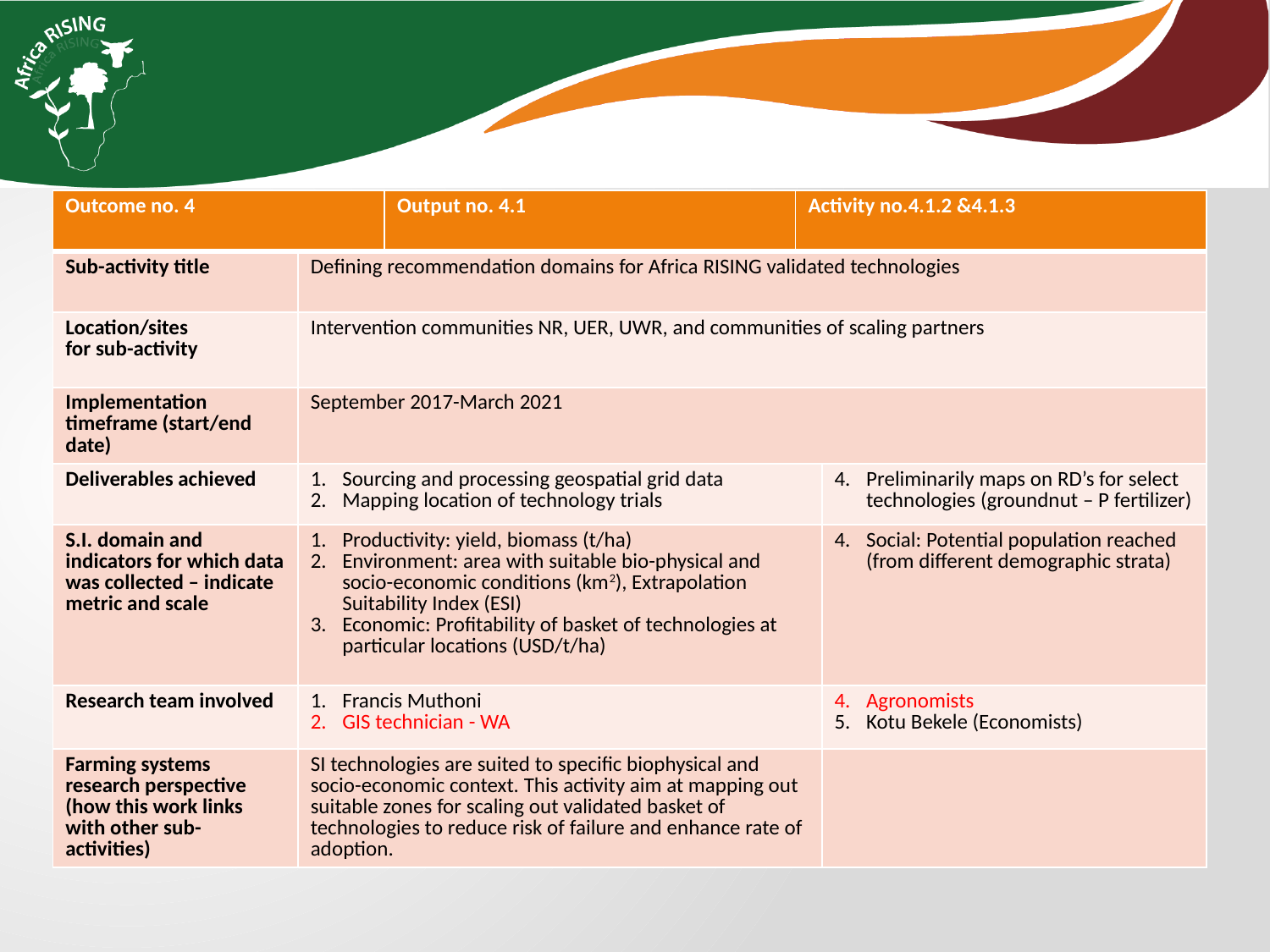

| Outcome no. 4 |  | Output no. 4.1 | Activity no.4.1.2 &4.1.3 |  |
| --- | --- | --- | --- | --- |
| Sub-activity title | Defining recommendation domains for Africa RISING validated technologies |  |  |  |
| Location/sites for sub-activity | Intervention communities NR, UER, UWR, and communities of scaling partners |  |  |  |
| Implementation timeframe (start/end date) | September 2017-March 2021 |  |  |  |
| Deliverables achieved | Sourcing and processing geospatial grid data Mapping location of technology trials |  |  | Preliminarily maps on RD’s for select technologies (groundnut – P fertilizer) |
| S.I. domain and indicators for which data was collected – indicate metric and scale | Productivity: yield, biomass (t/ha) Environment: area with suitable bio-physical and socio-economic conditions (km2), Extrapolation Suitability Index (ESI) Economic: Profitability of basket of technologies at particular locations (USD/t/ha) |  |  | Social: Potential population reached (from different demographic strata) |
| Research team involved | Francis Muthoni GIS technician - WA |  |  | Agronomists Kotu Bekele (Economists) |
| Farming systems research perspective (how this work links with other sub-activities) | SI technologies are suited to specific biophysical and socio-economic context. This activity aim at mapping out suitable zones for scaling out validated basket of technologies to reduce risk of failure and enhance rate of adoption. |  |  |  |